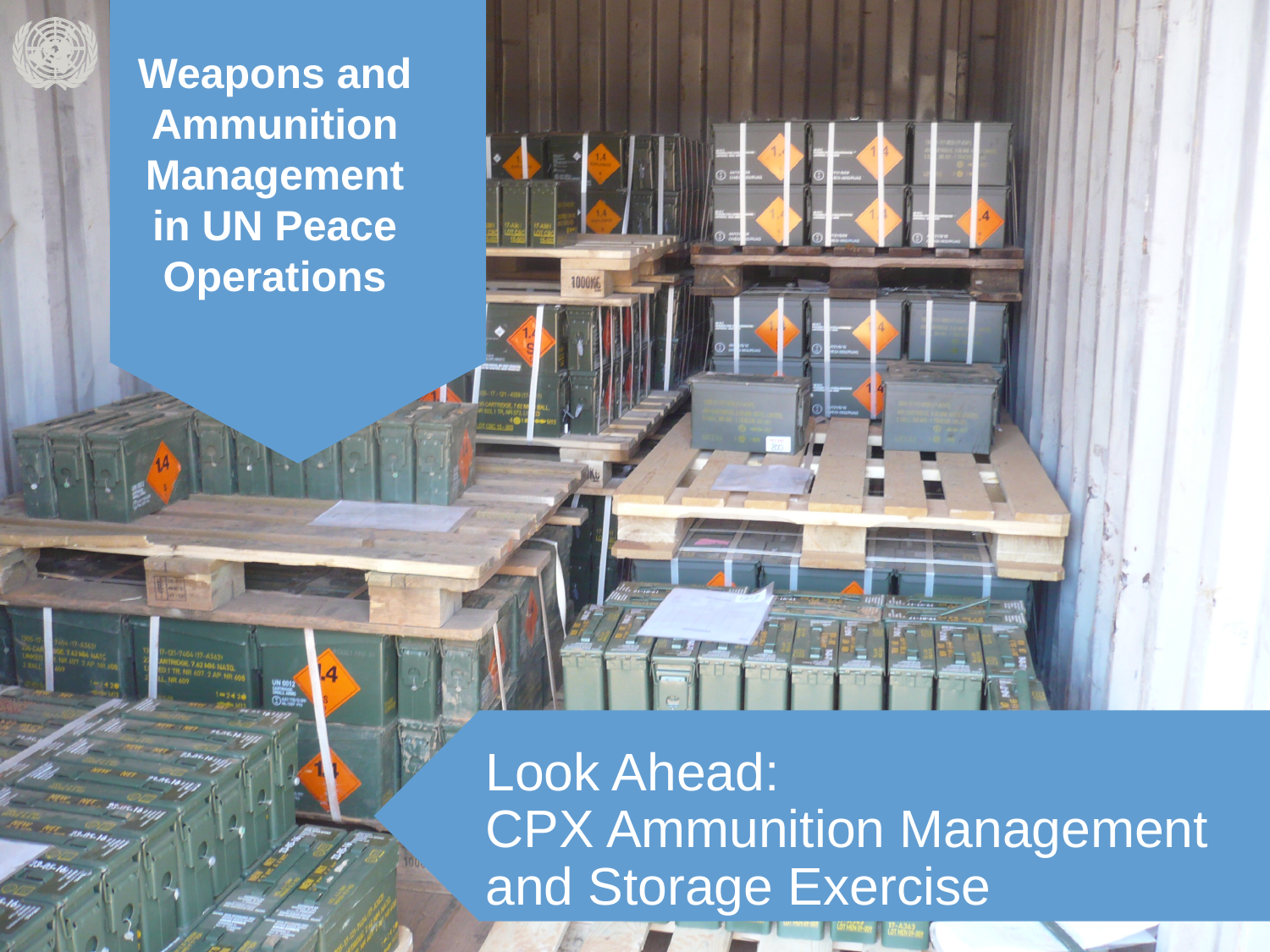

Weapons and Ammunition Management in UN Peace Operations
Look Ahead:
CPX Ammunition Management and Storage Exercise